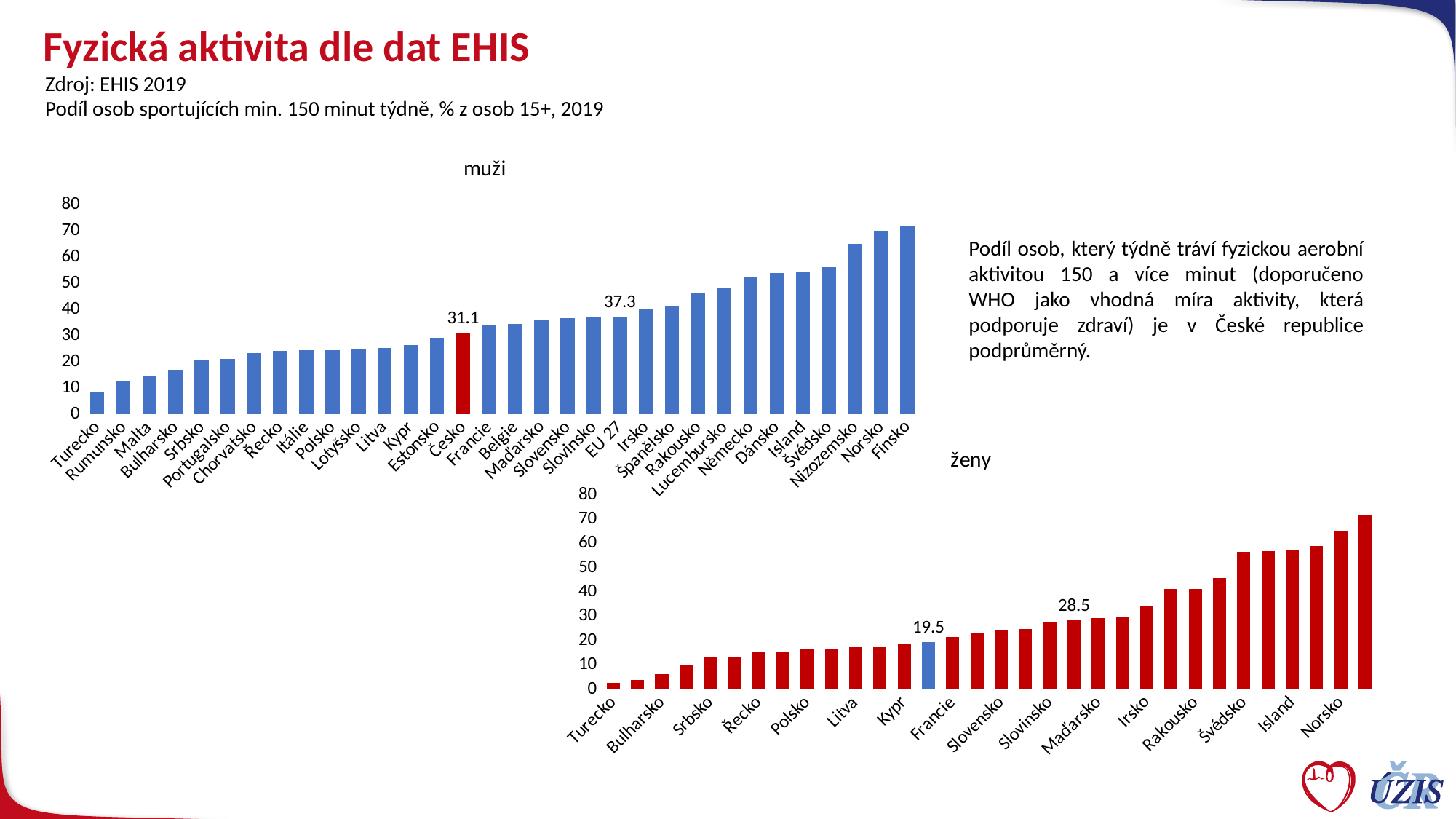

# Fyzická aktivita dle dat EHIS
Zdroj: EHIS 2019
Podíl osob sportujících min. 150 minut týdně, % z osob 15+, 2019

### Chart: muži

| Category |  |
|---|---|
| Turecko | 8.3 |
| Rumunsko | 12.4 |
| Malta | 14.5 |
| Bulharsko | 16.8 |
| Srbsko | 20.9 |
| Portugalsko | 21.1 |
| Chorvatsko | 23.4 |
| Řecko | 24.2 |
| Itálie | 24.5 |
| Polsko | 24.5 |
| Lotyšsko | 24.6 |
| Litva | 25.3 |
| Kypr | 26.5 |
| Estonsko | 29.1 |
| Česko | 31.1 |
| Francie | 33.9 |
| Belgie | 34.3 |
| Maďarsko | 35.8 |
| Slovensko | 36.8 |
| Slovinsko | 37.2 |
| EU 27 | 37.3 |
| Irsko | 40.4 |
| Španělsko | 41.0 |
| Rakousko | 46.3 |
| Lucembursko | 48.4 |
| Německo | 52.2 |
| Dánsko | 53.8 |
| Island | 54.5 |
| Švédsko | 56.1 |
| Nizozemsko | 65.0 |
| Norsko | 70.1 |
| Finsko | 71.7 |
Podíl osob, který týdně tráví fyzickou aerobní
aktivitou 150 a více minut (doporučeno
WHO jako vhodná míra aktivity, která podporuje zdraví) je v České republice podprůměrný.

### Chart: ženy

| Category |  |
|---|---|
| Turecko | 2.5 |
| Rumunsko | 3.9 |
| Bulharsko | 6.3 |
| Malta | 9.8 |
| Srbsko | 13.1 |
| Portugalsko | 13.3 |
| Řecko | 15.4 |
| Itálie | 15.5 |
| Polsko | 16.5 |
| Lotyšsko | 16.6 |
| Litva | 17.2 |
| Chorvatsko | 17.3 |
| Kypr | 18.5 |
| Česko | 19.5 |
| Francie | 21.5 |
| Estonsko | 22.9 |
| Slovensko | 24.6 |
| Belgie | 24.7 |
| Slovinsko | 27.8 |
| EU 27 | 28.5 |
| Maďarsko | 29.3 |
| Španělsko | 30.0 |
| Irsko | 34.3 |
| Lucembursko | 41.3 |
| Rakousko | 41.4 |
| Německo | 45.9 |
| Švédsko | 56.7 |
| Dánsko | 57.0 |
| Island | 57.2 |
| Nizozemsko | 59.0 |
| Norsko | 65.2 |
| Finsko | 71.7 |